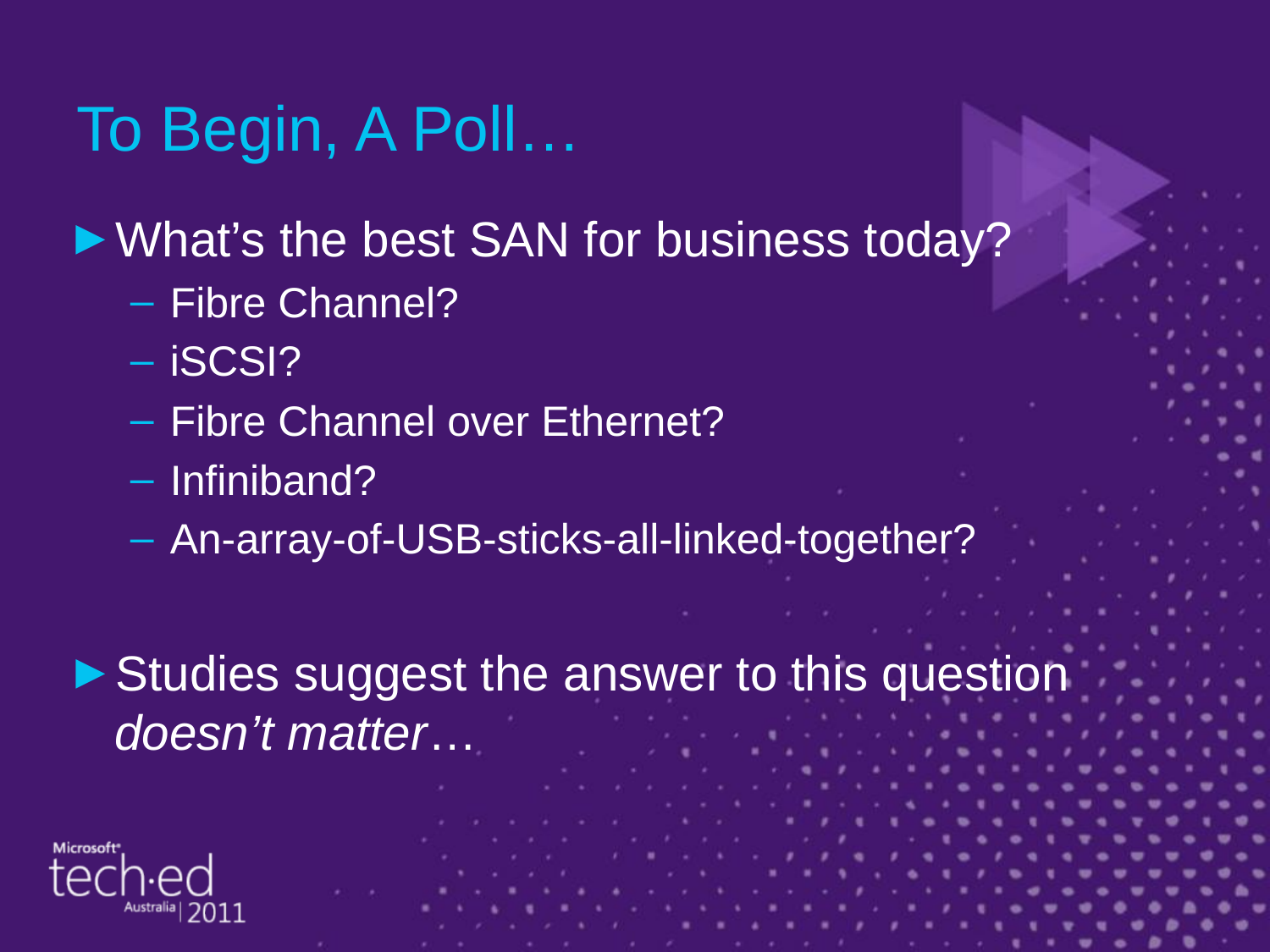

# To Begin, A Poll…
What’s the best SAN for business today?
Fibre Channel?
iSCSI?
Fibre Channel over Ethernet?
Infiniband?
An-array-of-USB-sticks-all-linked-together?

Studies suggest the answer to this question
doesn’t matter…